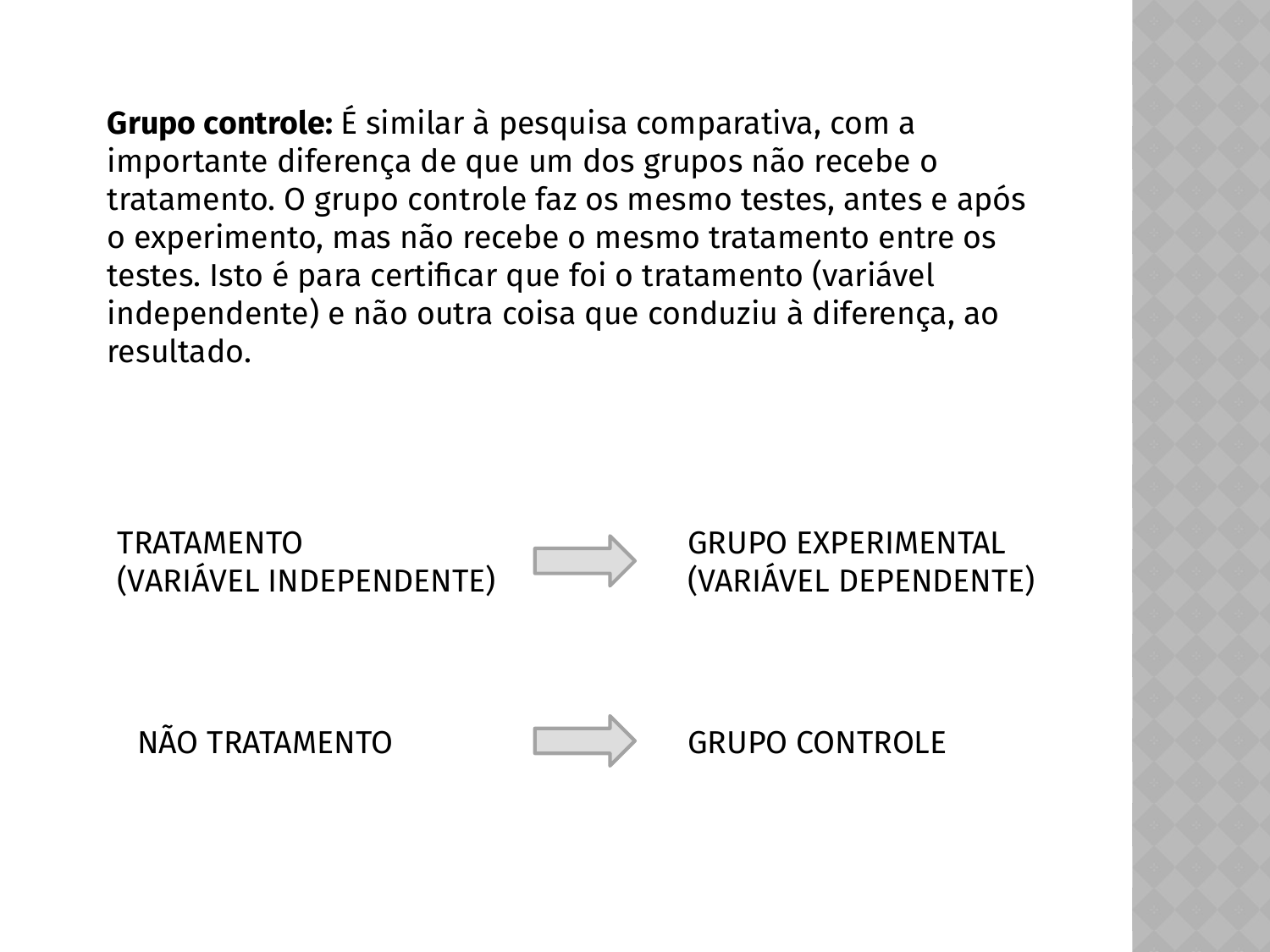

Grupo controle: É similar à pesquisa comparativa, com a importante diferença de que um dos grupos não recebe o tratamento. O grupo controle faz os mesmo testes, antes e após o experimento, mas não recebe o mesmo tratamento entre os testes. Isto é para certificar que foi o tratamento (variável independente) e não outra coisa que conduziu à diferença, ao resultado.

TRATAMENTO
(VARIÁVEL INDEPENDENTE)
GRUPO EXPERIMENTAL
(VARIÁVEL DEPENDENTE)

NÃO TRATAMENTO

GRUPO CONTROLE